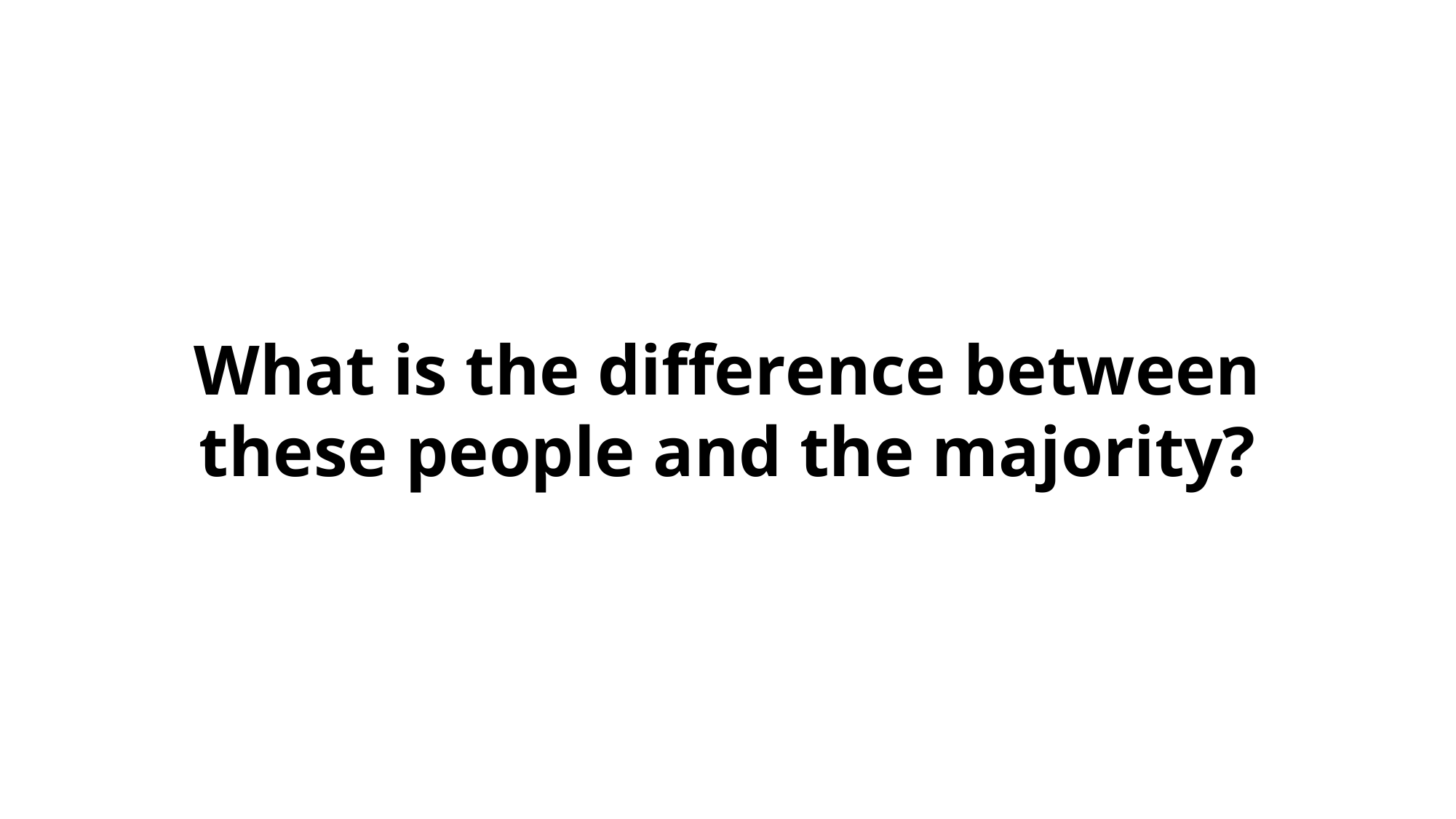

What is the difference between these people and the majority?